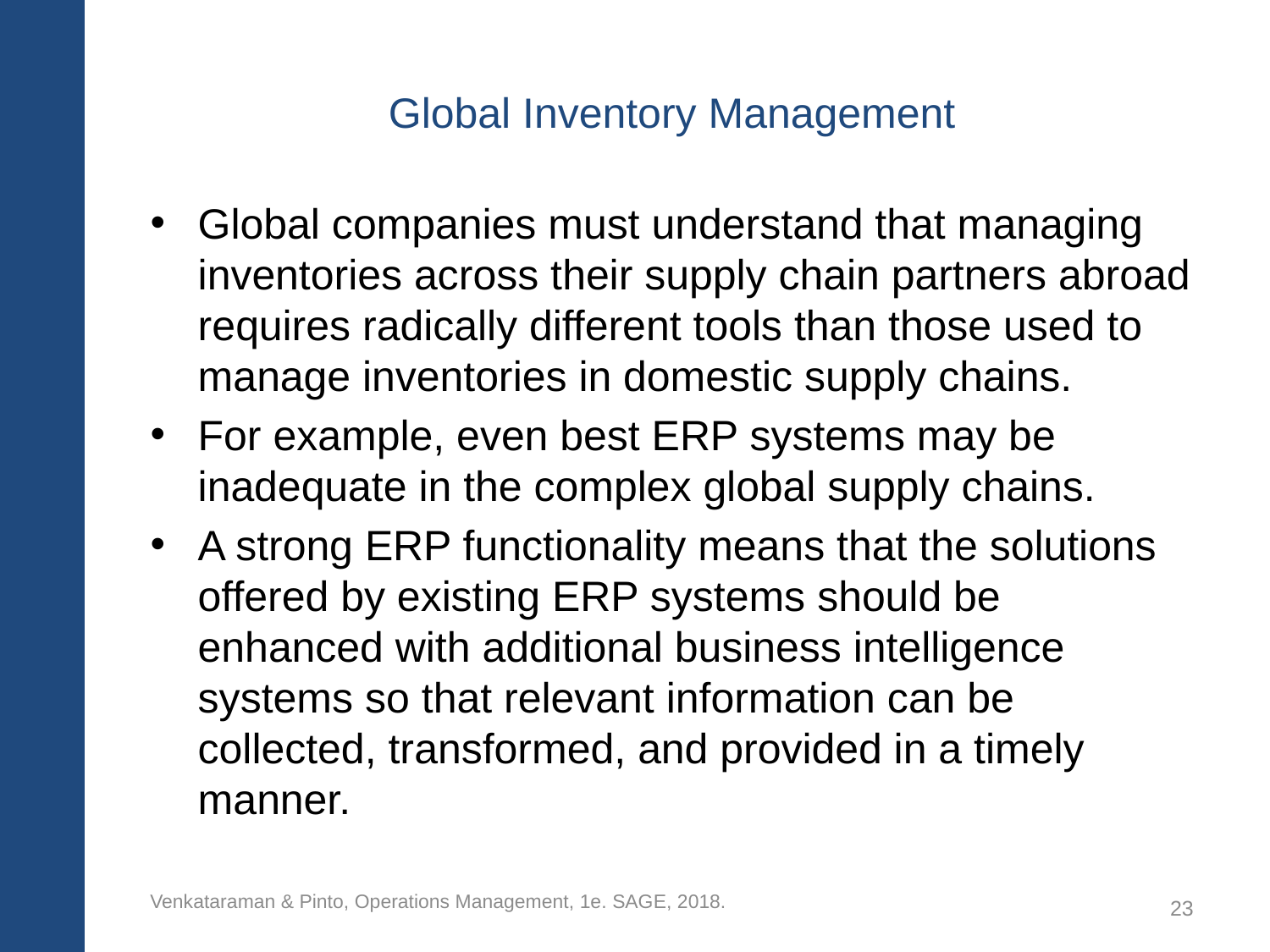

# Global Inventory Management
Global companies must understand that managing inventories across their supply chain partners abroad requires radically different tools than those used to manage inventories in domestic supply chains.
For example, even best ERP systems may be inadequate in the complex global supply chains.
A strong ERP functionality means that the solutions offered by existing ERP systems should be enhanced with additional business intelligence systems so that relevant information can be collected, transformed, and provided in a timely manner.
Venkataraman & Pinto, Operations Management, 1e. SAGE, 2018.
23